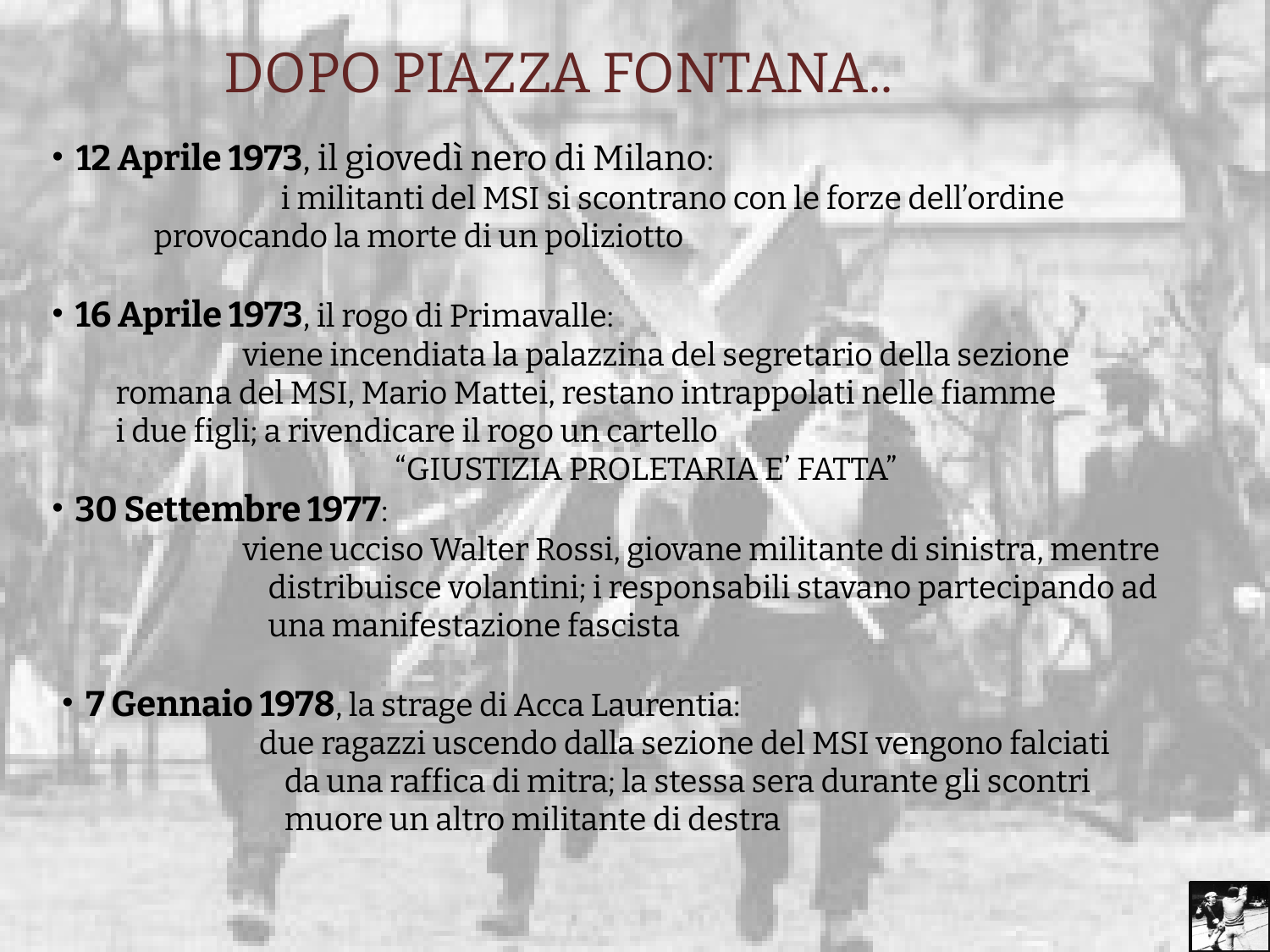

DOPO PIAZZA FONTANA..

  12 Aprile 1973, il giovedì nero di Milano:
                                    i militanti del MSI si scontrano con le forze dell’ordine                 	                    provocando la morte di un poliziotto

  16 Aprile 1973, il rogo di Primavalle:
                              viene incendiata la palazzina del segretario della sezione             	              romana del MSI, Mario Mattei, restano intrappolati nelle fiamme          	              i due figli; a rivendicare il rogo un cartello
                                                      “GIUSTIZIA PROLETARIA E’ FATTA”
  30 Settembre 1977:
                              viene ucciso Walter Rossi, giovane militante di sinistra, mentre       	              distribuisce volantini; i responsabili stavano partecipando ad           	              una manifestazione fascista
  7 Gennaio 1978, la strage di Acca Laurentia:
                               due ragazzi uscendo dalla sezione del MSI vengono falciati    	               da una raffica di mitra; la stessa sera durante gli scontri     	               muore un altro militante di destra